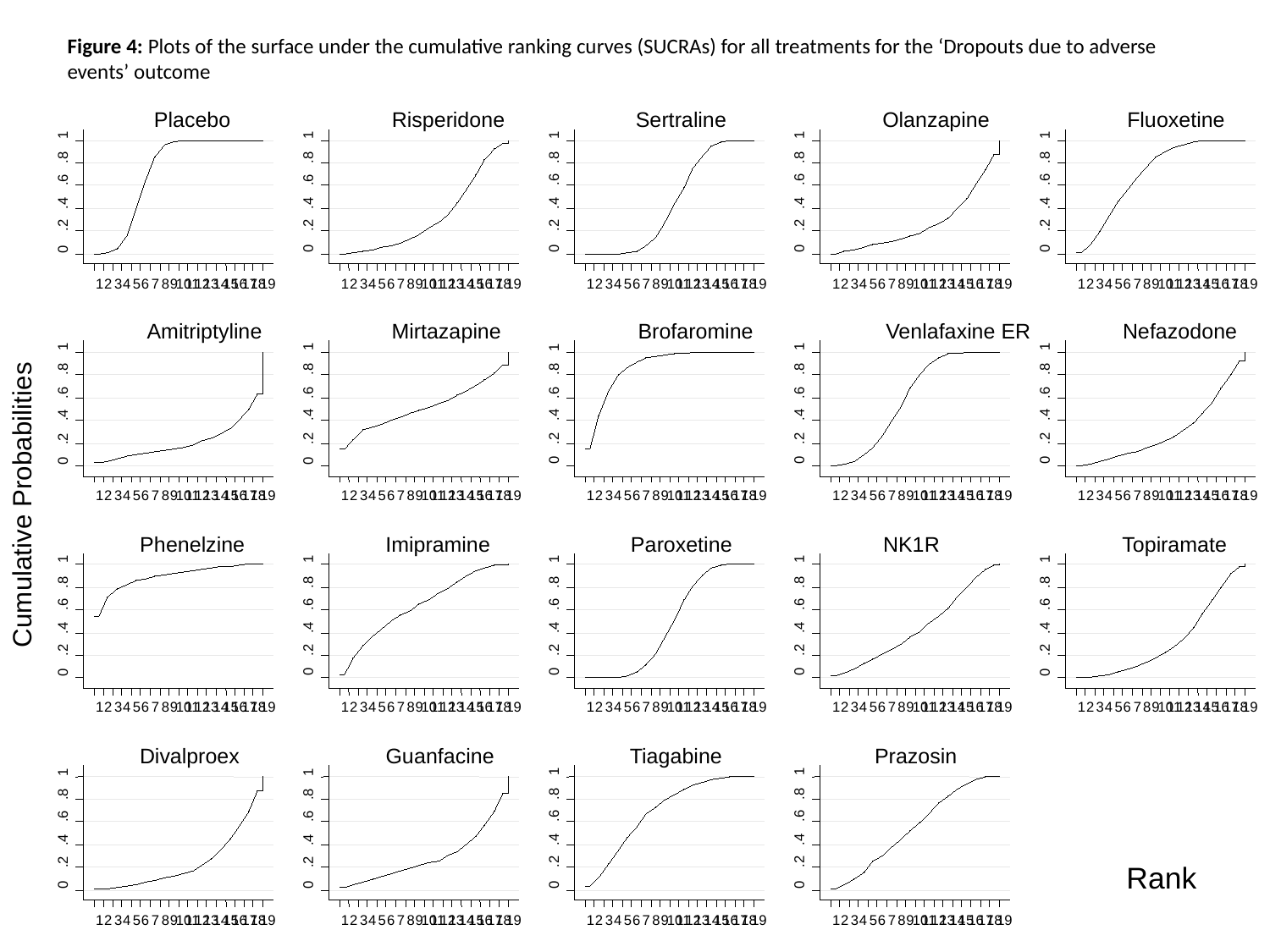

Figure 4: Plots of the surface under the cumulative ranking curves (SUCRAs) for all treatments for the ‘Dropouts due to adverse events’ outcome
Placebo
Risperidone
Sertraline
Olanzapine
Fluoxetine
1
1
1
1
1

.8
.8

.6

.4

.2

0

1
1
1
1
1

.8
.8
.8
.8
.8

.6
.6
.6
.6
.6

.4
.4
.4
.4
.4

.2
.2
.2
.2
.2

0
0
0
0
0

1
1
1
1
1

.8
.8
.8
.8
.8

.6
.6
.6
.6
.6

.4
.4
.4
.4
.4

.2
.2
.2
.2
.2

0
0
0
0
0

1
1
1
1

.8
.8
.8
.8

.6
.6
.6
.6

.4
.4
.4
.4

.2
.2
.2
.2

0
0
0
0

.8
.8
.8

.6
.6
.6
.6

.4
.4
.4
.4

.2
.2
.2
.2

0
0
0
0

1
2
3
4
5
6
7
8
9
10
11
12
13
14
15
16
17
18
19
1
2
3
4
5
6
7
8
9
10
11
12
13
14
15
16
17
18
19
1
2
3
4
5
6
7
8
9
10
11
12
13
14
15
16
17
18
19
1
2
3
4
5
6
7
8
9
10
11
12
13
14
15
16
17
18
19
1
2
3
4
5
6
7
8
9
10
11
12
13
14
15
16
17
18
19

1
2
3
Amitriptyline
Mirtazapine
Brofaromine
Venlafaxine ER
Nefazodone

4
5
6
7
8
9
10
11
12
13
14
15
16
17
18
19
1
2
3
4
5
6
7
8
9
10
11
12
13
14
15
16
17
18
19
1
2
3
4
5
6
7
8
9
10
11
12
13
14
15
16
17
18
19
1
2
3
4
5
6
7
8
9
10
11
12
13
14
15
16
17
18
19
1
2
3
4
5
6
7
8
9
10
11
12
13
14
15
16
17
18
19

1
2
3
4
5
Cumulative Probabilities
Phenelzine
Imipramine
Paroxetine
NK1R
Topiramate

6
7
8
9
10
11
12
13
14
15
16
17
18
19
1
2
3
4
5
6
7
8
9
10
11
12
13
14
15
16
17
18
19
1
2
3
4
5
6
7
8
9
10
11
12
13
14
15
16
17
18
19
1
2
3
4
5
6
7
8
9
10
11
12
13
14
15
16
17
18
19
1
2
3
4
5
6
7
8
9
10
11
12
13
14
15
16
17
18
19

1
2
3
4
5
6
7
8
Divalproex
Guanfacine
Tiagabine
Prazosin

9
10
11
12
13
14
15
16
17
18
19
1
2
3
4
5
6
7
8
9
10
11
12
13
14
15
16
17
18
19
1
2
3
4
5
6
7
8
9
10
11
12
13
14
15
16
17
18
19
1
2
3
4
5
6
7
8
9
10
11
12
13
14
15
16
17
18
19
Rank